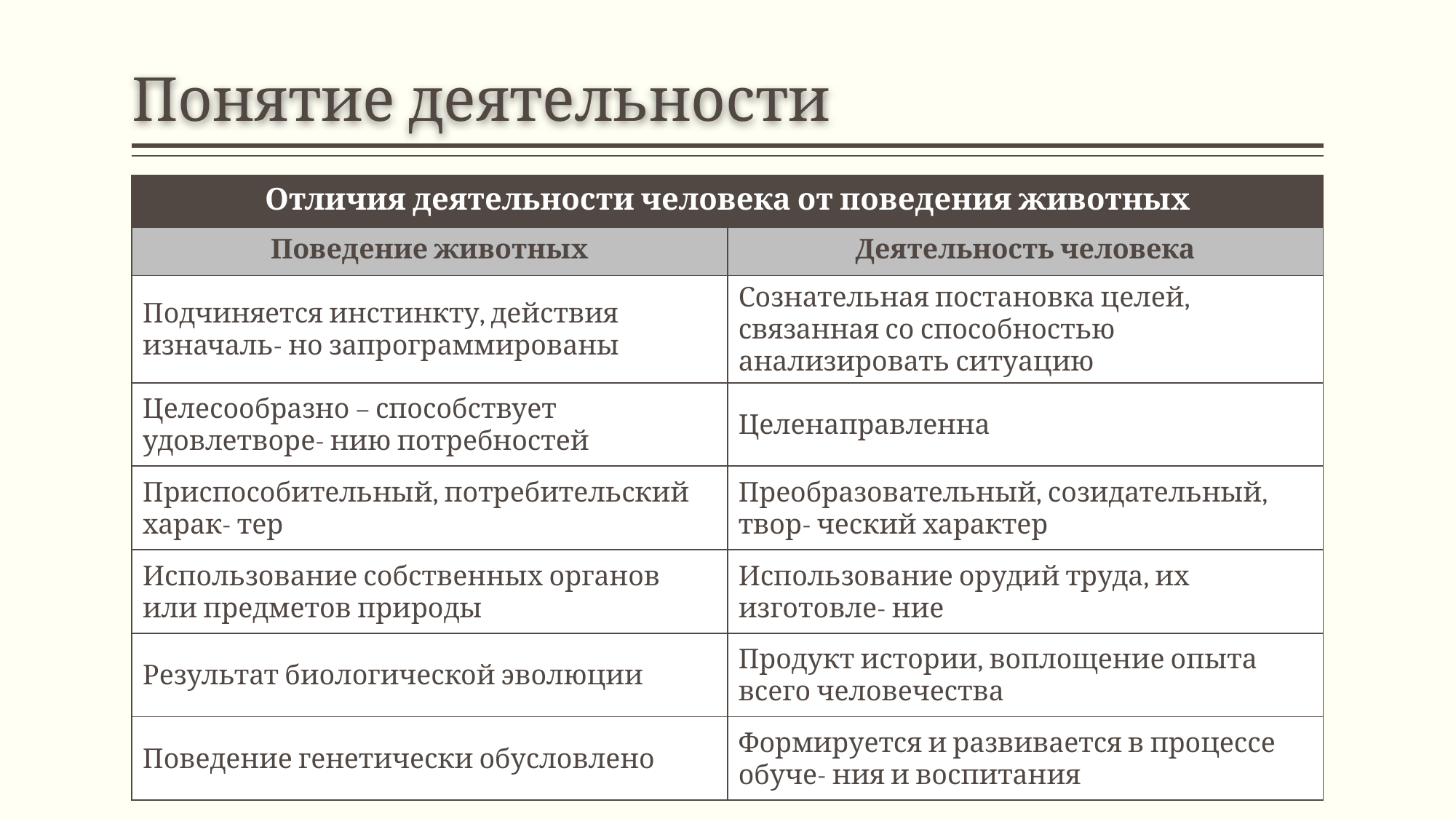

# Понятие деятельности
| Отличия деятельности человека от поведения животных |  |
| --- | --- |
| Поведение животных | Деятельность человека |
| Подчиняется инстинкту, действия изначаль- но запрограммированы | Сознательная постановка целей, связанная со способностью анализировать ситуацию |
| Целесообразно – способствует удовлетворе- нию потребностей | Целенаправленна |
| Приспособительный, потребительский харак- тер | Преобразовательный, созидательный, твор- ческий характер |
| Использование собственных органов или предметов природы | Использование орудий труда, их изготовле- ние |
| Результат биологической эволюции | Продукт истории, воплощение опыта всего человечества |
| Поведение генетически обусловлено | Формируется и развивается в процессе обуче- ния и воспитания |